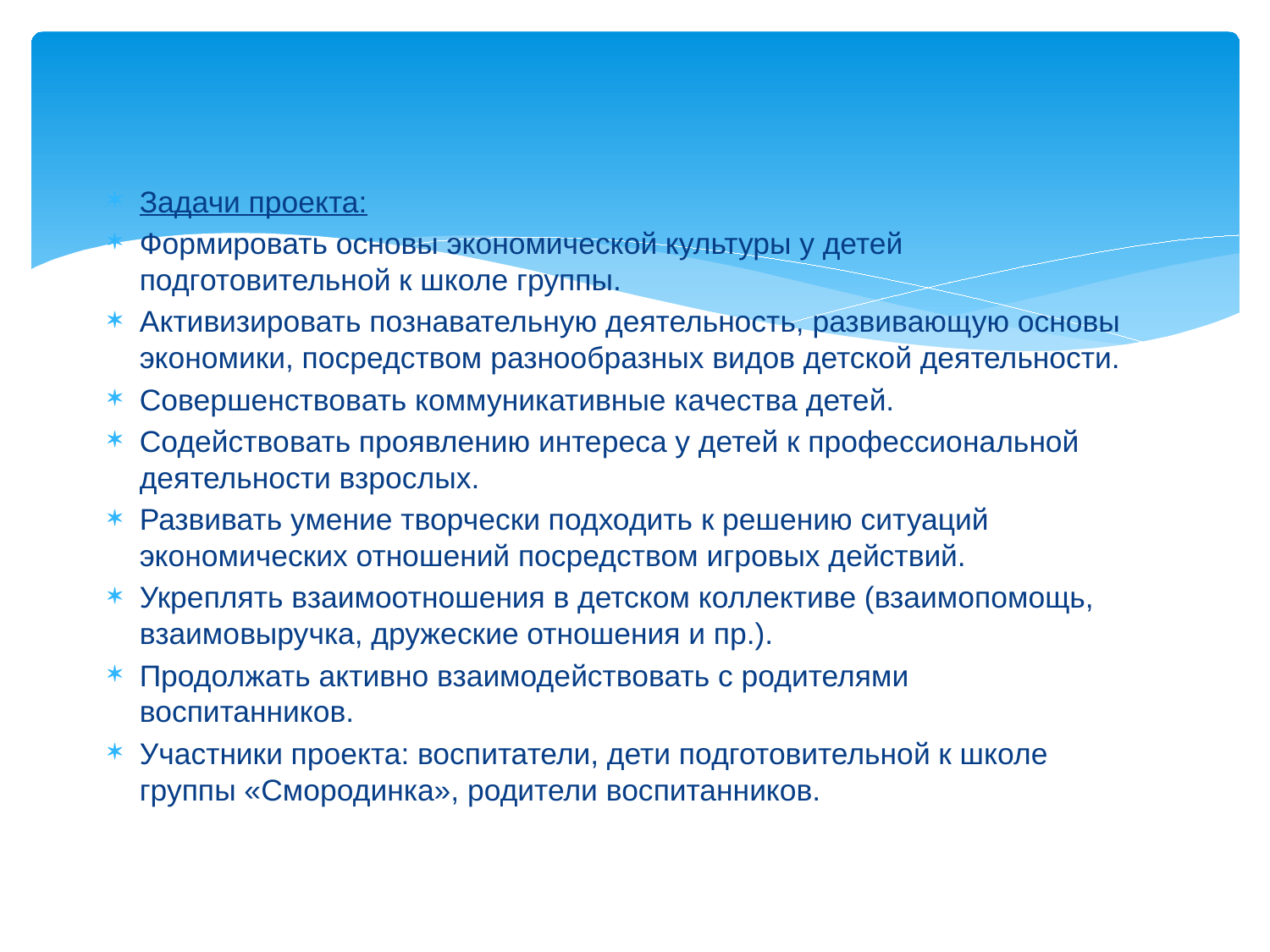

#
Задачи проекта:
Формировать основы экономической культуры у детей подготовительной к школе группы.
Активизировать познавательную деятельность, развивающую основы экономики, посредством разнообразных видов детской деятельности.
Совершенствовать коммуникативные качества детей.
Содействовать проявлению интереса у детей к профессиональной деятельности взрослых.
Развивать умение творчески подходить к решению ситуаций экономических отношений посредством игровых действий.
Укреплять взаимоотношения в детском коллективе (взаимопомощь, взаимовыручка, дружеские отношения и пр.).
Продолжать активно взаимодействовать с родителями воспитанников.
Участники проекта: воспитатели, дети подготовительной к школе группы «Смородинка», родители воспитанников.